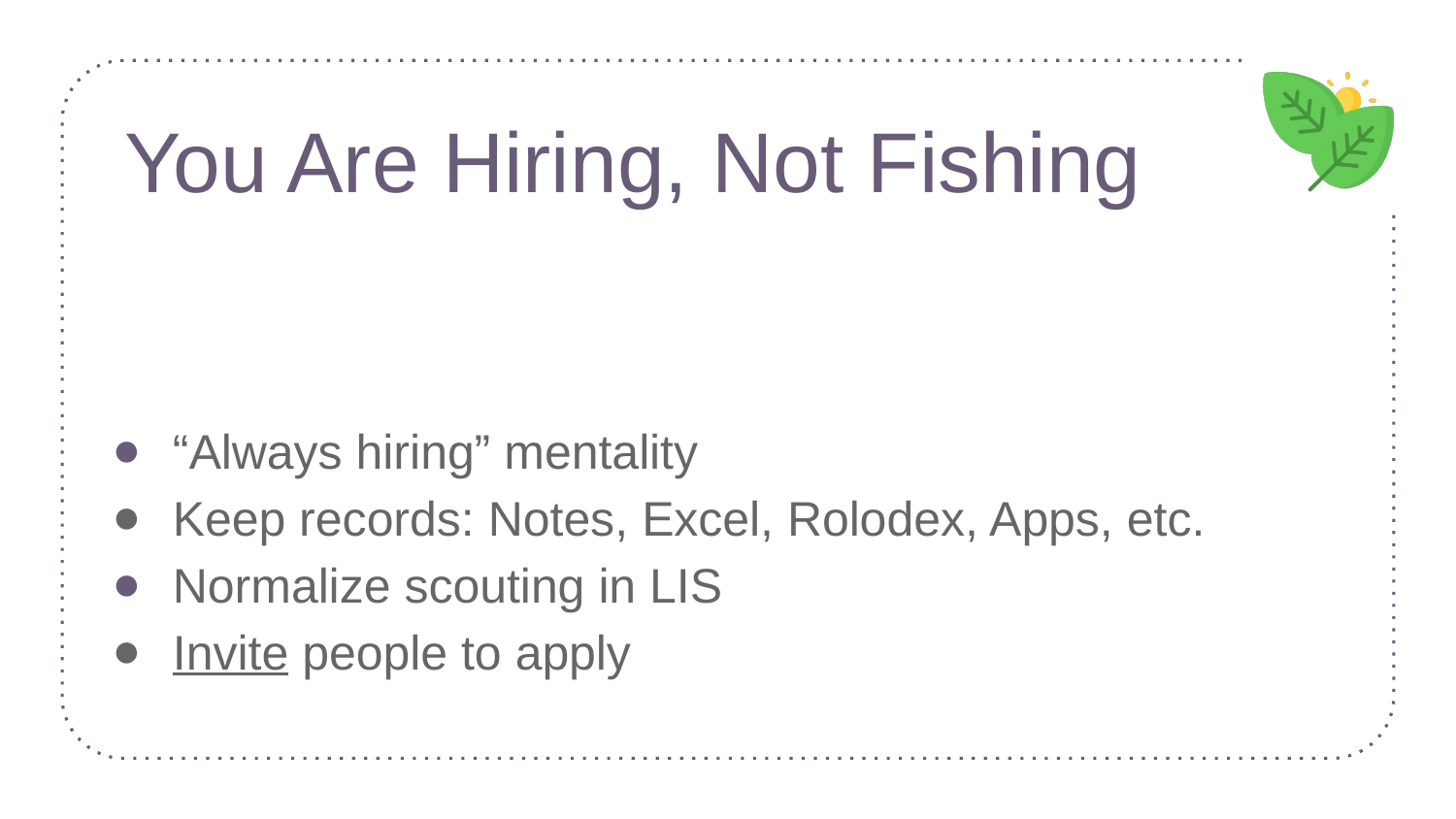

# You Are Hiring, Not Fishing
“Always hiring” mentality
Keep records: Notes, Excel, Rolodex, Apps, etc.
Normalize scouting in LIS
Invite people to apply